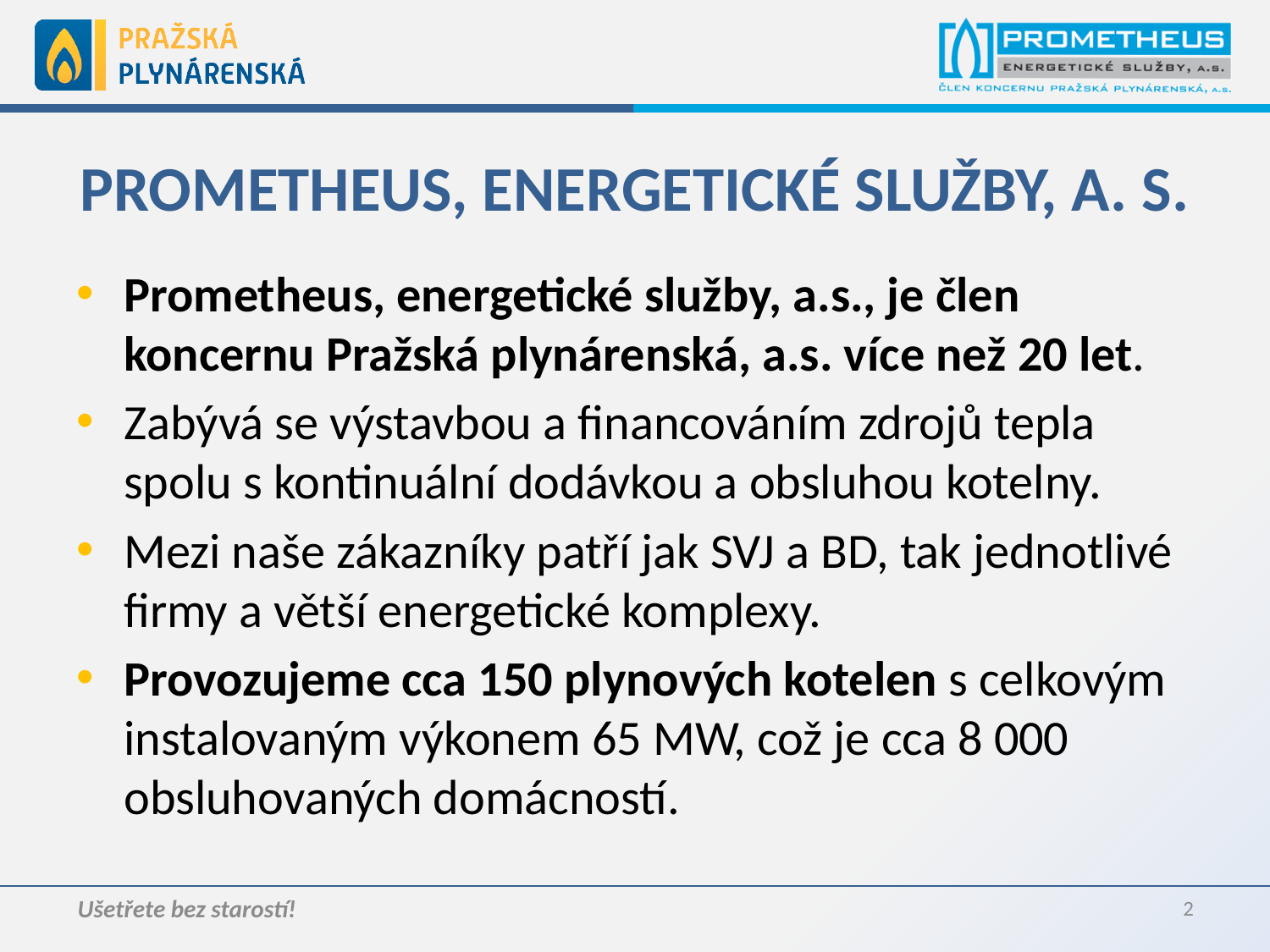

# PROMETHEUS, ENERGETICKÉ SLUŽBY, a. s.
Prometheus, energetické služby, a.s., je člen koncernu Pražská plynárenská, a.s. více než 20 let.
Zabývá se výstavbou a financováním zdrojů tepla spolu s kontinuální dodávkou a obsluhou kotelny.
Mezi naše zákazníky patří jak SVJ a BD, tak jednotlivé firmy a větší energetické komplexy.
Provozujeme cca 150 plynových kotelen s celkovým instalovaným výkonem 65 MW, což je cca 8 000 obsluhovaných domácností.

Ušetřete bez starostí!
2